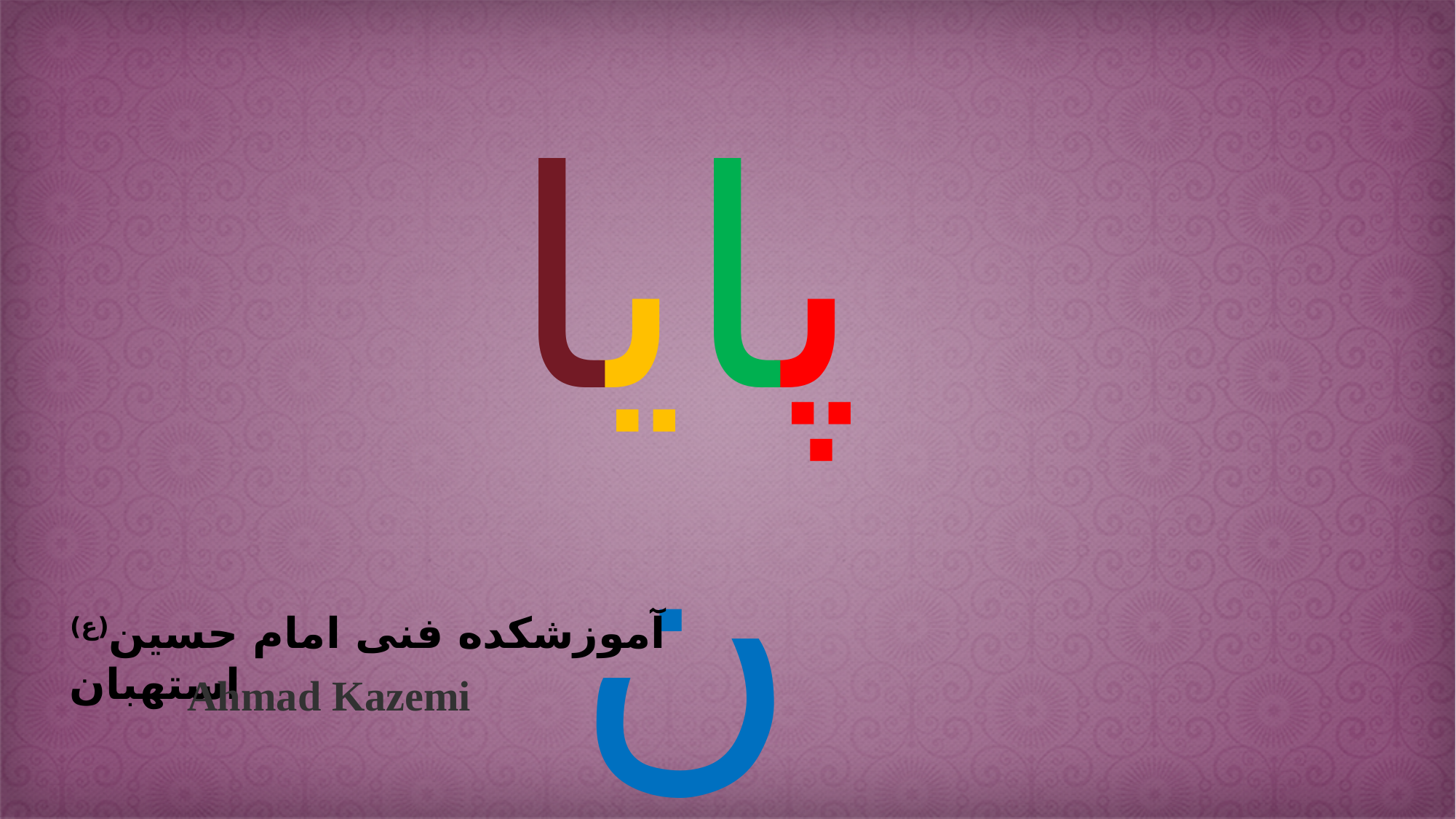

پایان
آموزشکده فنی امام حسین(ع) استهبان
Ahmad Kazemi